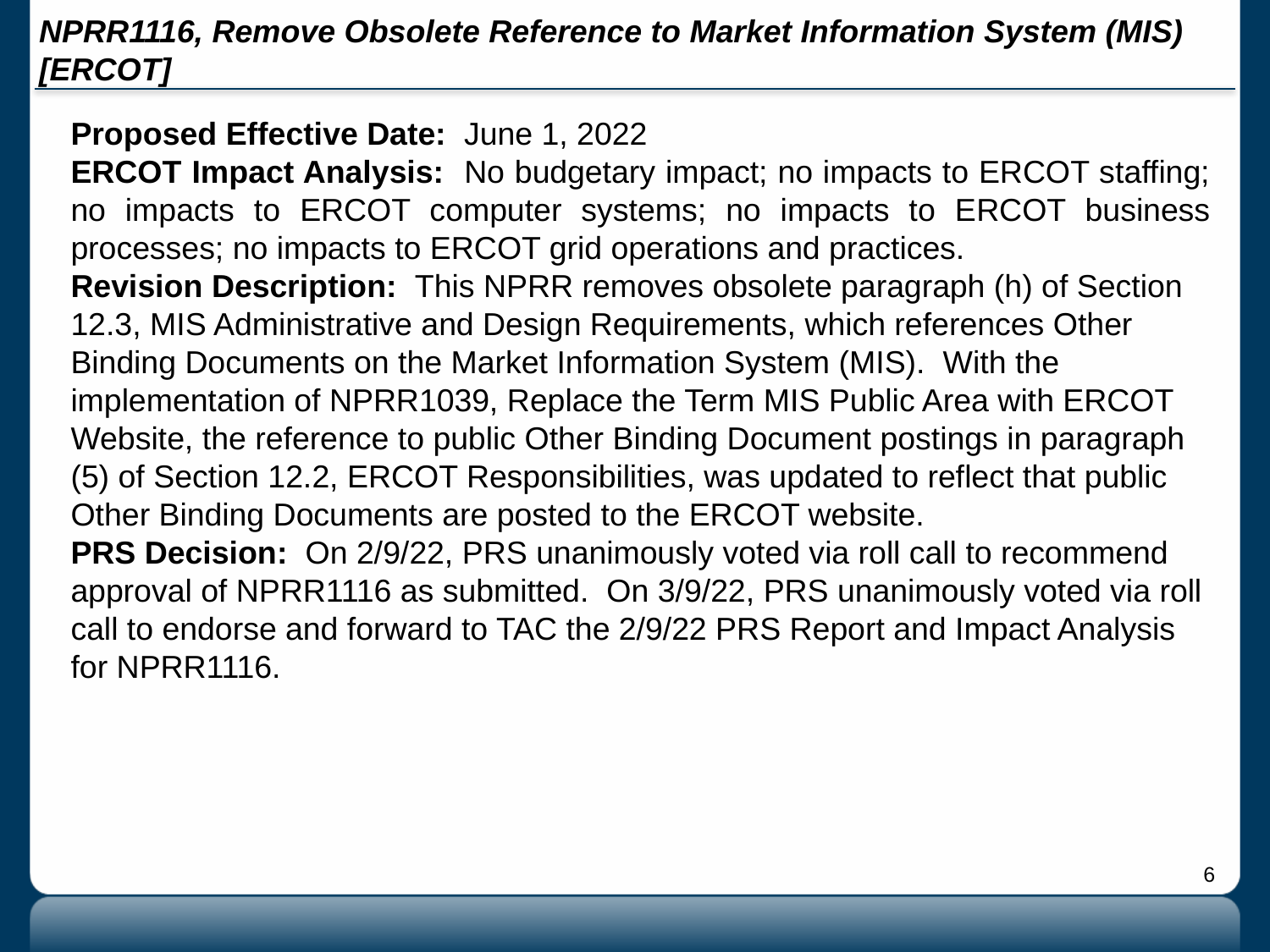

# NPRR1116, Remove Obsolete Reference to Market Information System (MIS) [ERCOT]
Proposed Effective Date:  June 1, 2022
ERCOT Impact Analysis:  No budgetary impact; no impacts to ERCOT staffing; no impacts to ERCOT computer systems; no impacts to ERCOT business processes; no impacts to ERCOT grid operations and practices.
Revision Description:  This NPRR removes obsolete paragraph (h) of Section 12.3, MIS Administrative and Design Requirements, which references Other Binding Documents on the Market Information System (MIS).  With the implementation of NPRR1039, Replace the Term MIS Public Area with ERCOT Website, the reference to public Other Binding Document postings in paragraph (5) of Section 12.2, ERCOT Responsibilities, was updated to reflect that public Other Binding Documents are posted to the ERCOT website.
PRS Decision:  On 2/9/22, PRS unanimously voted via roll call to recommend approval of NPRR1116 as submitted.  On 3/9/22, PRS unanimously voted via roll call to endorse and forward to TAC the 2/9/22 PRS Report and Impact Analysis for NPRR1116.